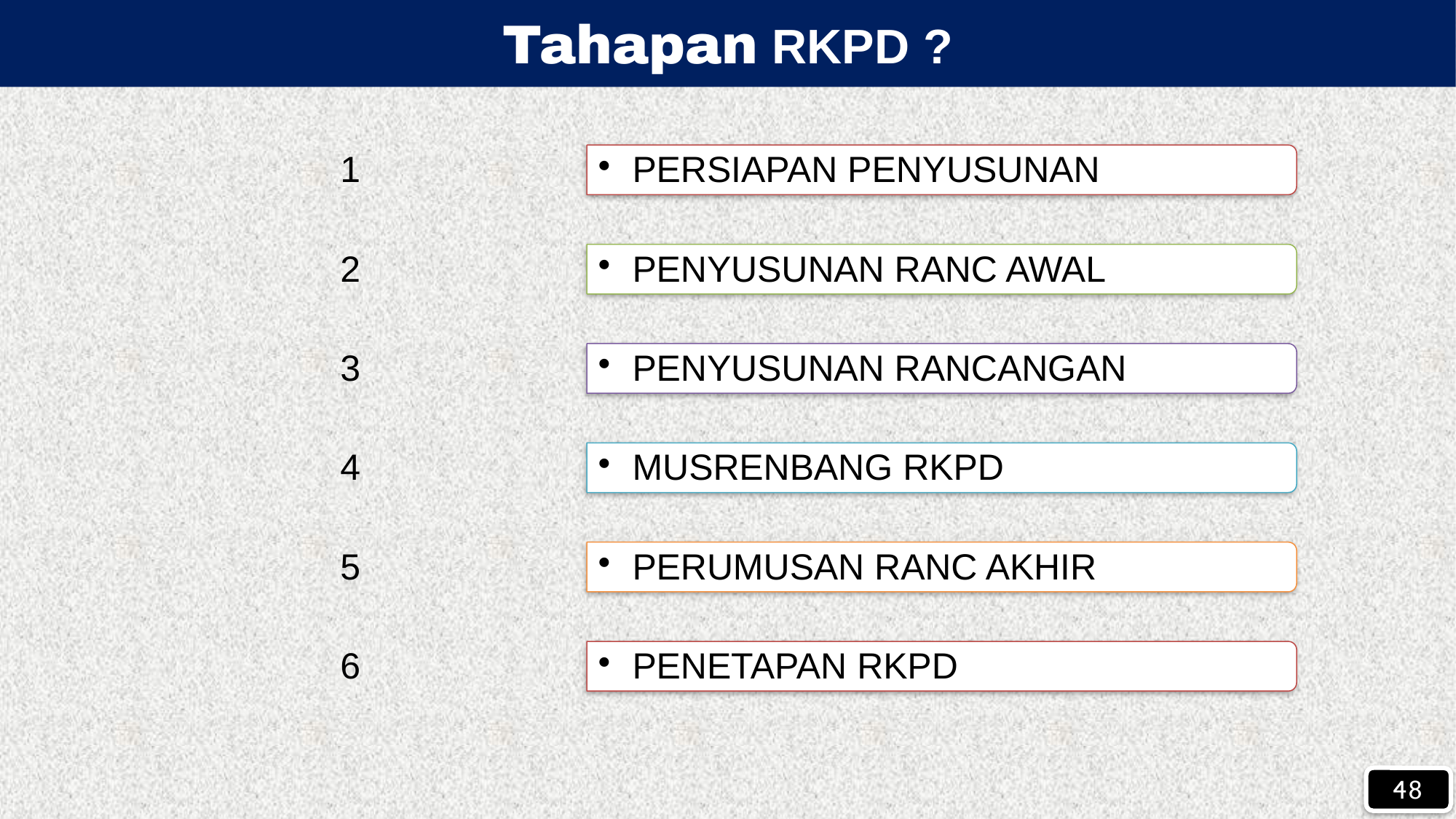

# Tahapan RKPD ?
1
PERSIAPAN PENYUSUNAN
2
PENYUSUNAN RANC AWAL
3
PENYUSUNAN RANCANGAN
4
MUSRENBANG RKPD
5
PERUMUSAN RANC AKHIR
6
PENETAPAN RKPD
48